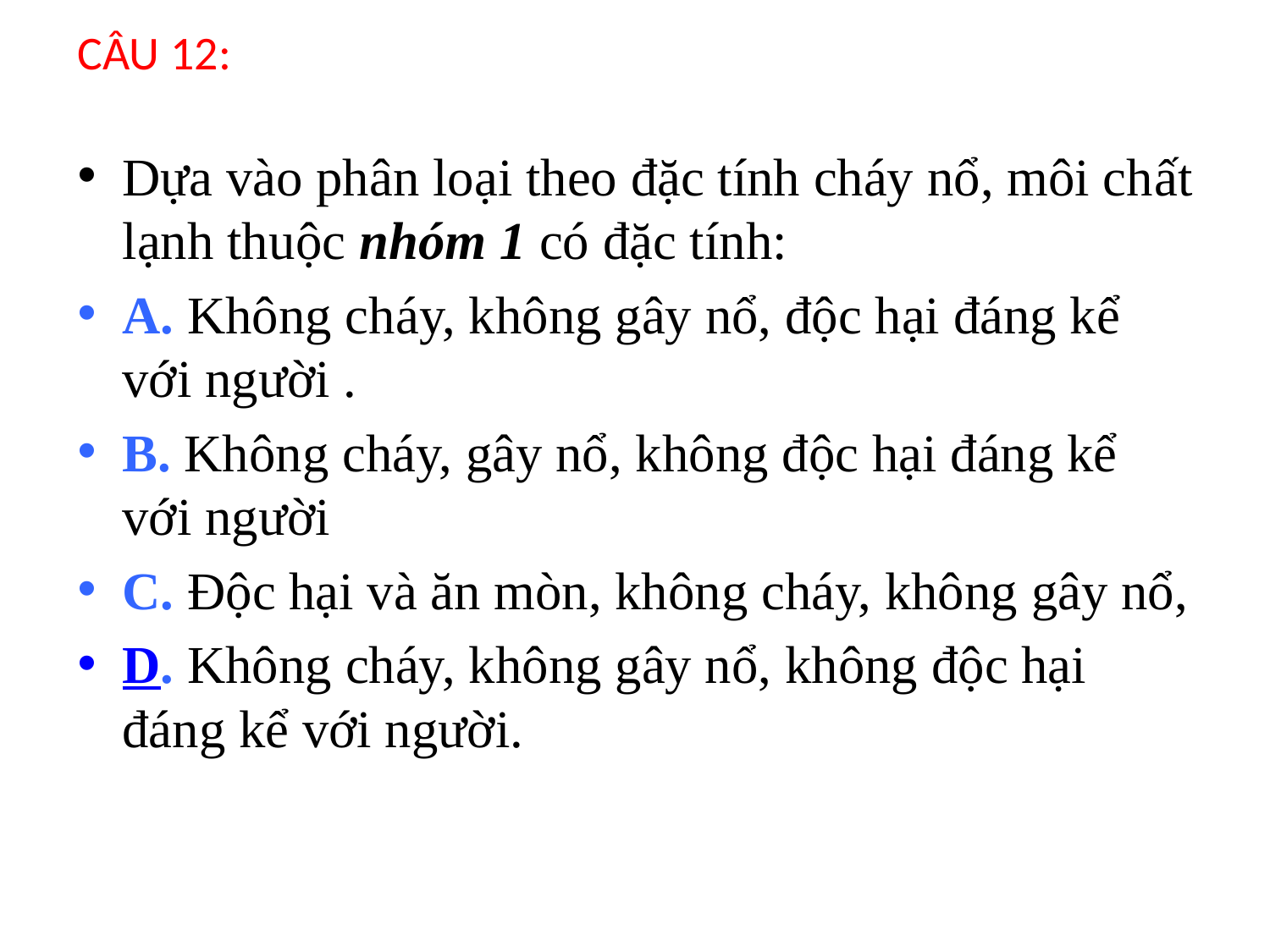

# CÂU 12:
Dựa vào phân loại theo đặc tính cháy nổ, môi chất lạnh thuộc nhóm 1 có đặc tính:
A. Không cháy, không gây nổ, độc hại đáng kể với người .
B. Không cháy, gây nổ, không độc hại đáng kể với người
C. Độc hại và ăn mòn, không cháy, không gây nổ,
D. Không cháy, không gây nổ, không độc hại đáng kể với người.